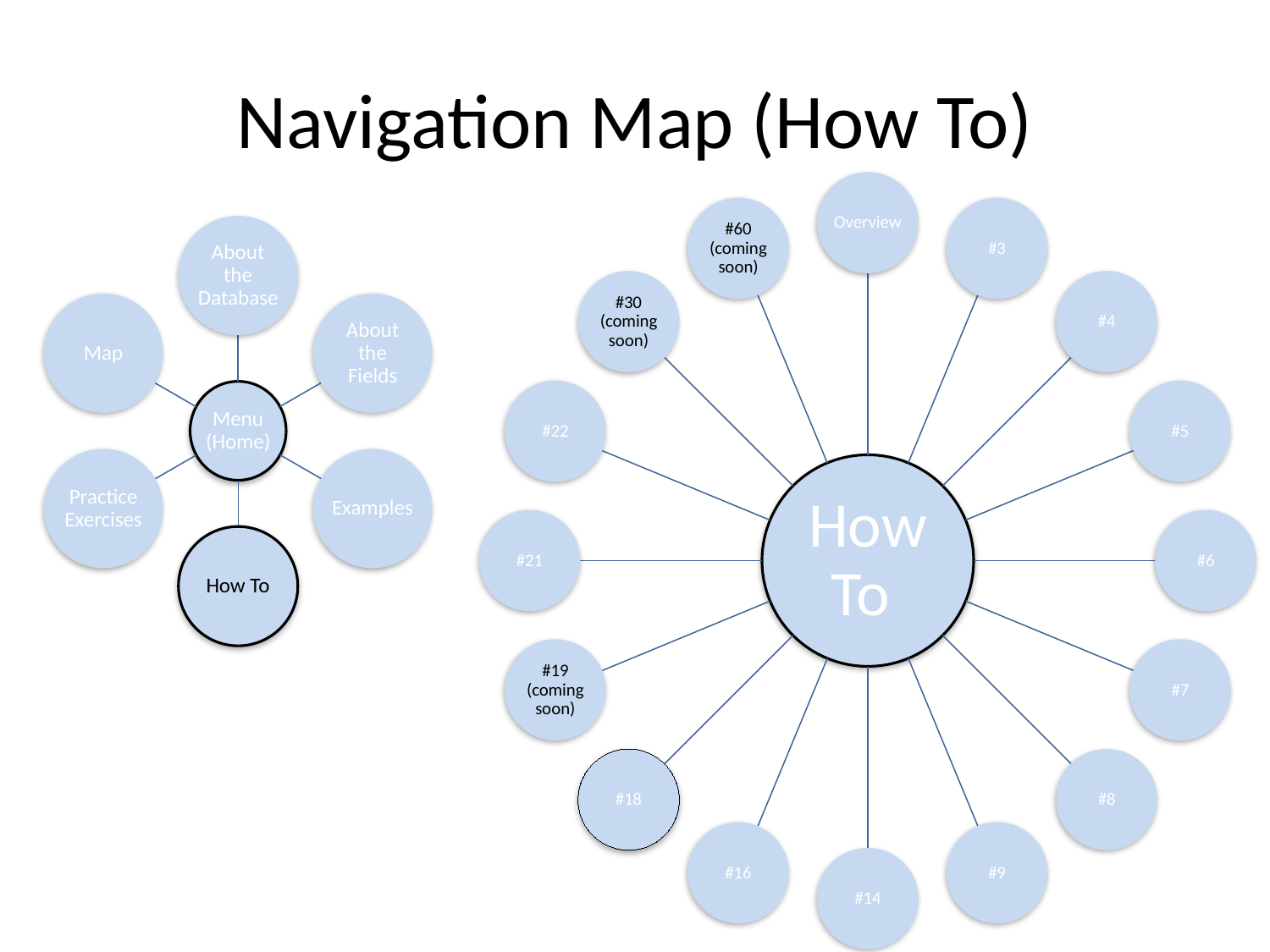

Navigation Map (How To)
How To

Overview

#3

#4

#5

#6

#7

#8

#9

#14

#16

#18

#19 (coming soon)

#21

#22

#30 (coming soon)

#60 (coming soon)
Menu (Home)

About the Database

About the Fields

Examples

How To

Practice Exercises

Map